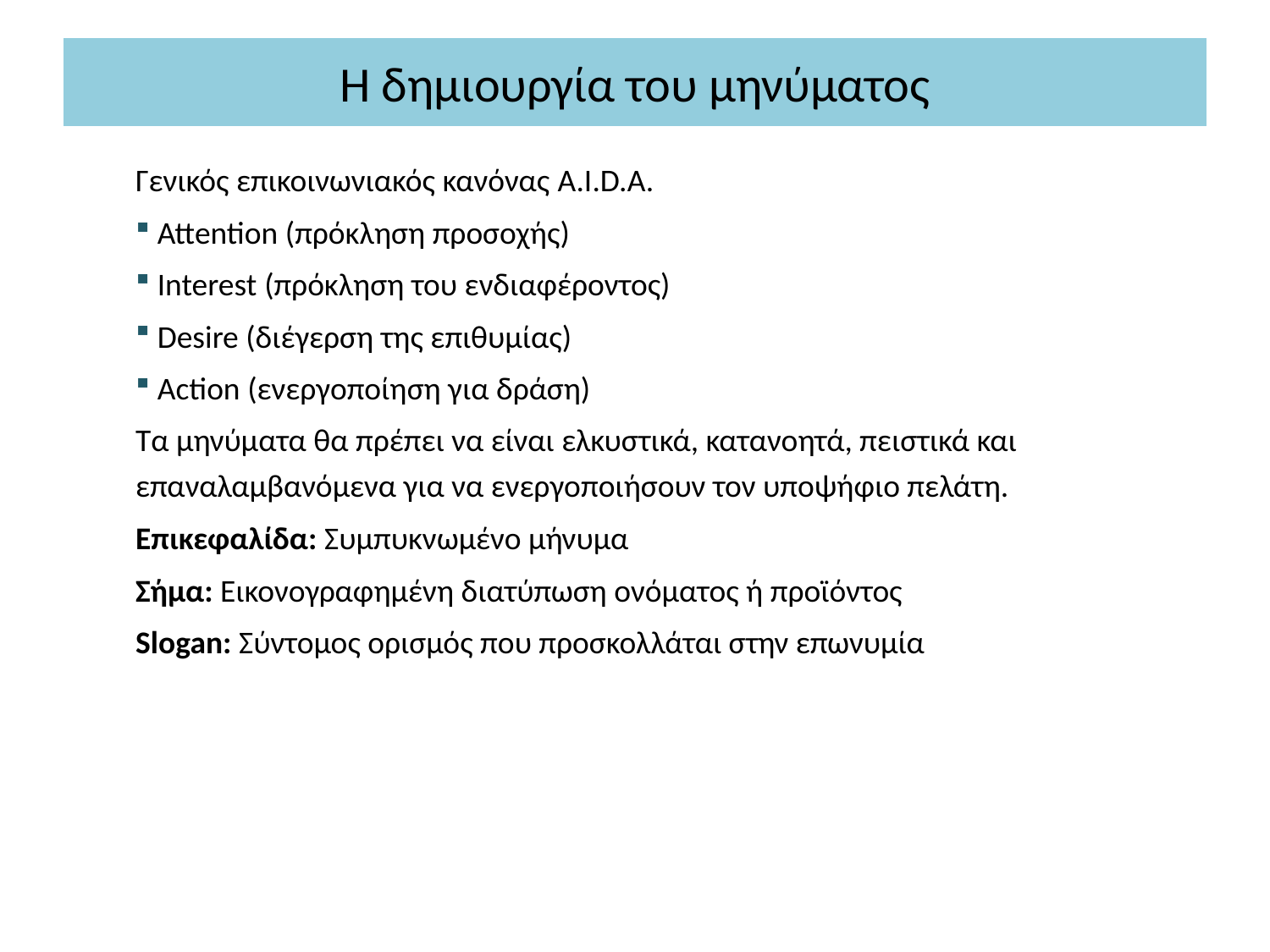

# H δημιουργία του μηνύματος
Γενικός επικοινωνιακός κανόνας A.I.D.A.
 Attention (πρόκληση προσοχής)
 Interest (πρόκληση του ενδιαφέροντος)
 Desire (διέγερση της επιθυμίας)
 Action (ενεργοποίηση για δράση)
Τα μηνύματα θα πρέπει να είναι ελκυστικά, κατανοητά, πειστικά και επαναλαμβανόμενα για να ενεργοποιήσουν τον υποψήφιο πελάτη.
Επικεφαλίδα: Συμπυκνωμένο μήνυμα
Σήμα: Εικονογραφημένη διατύπωση ονόματος ή προϊόντος
Slogan: Σύντομος ορισμός που προσκολλάται στην επωνυμία